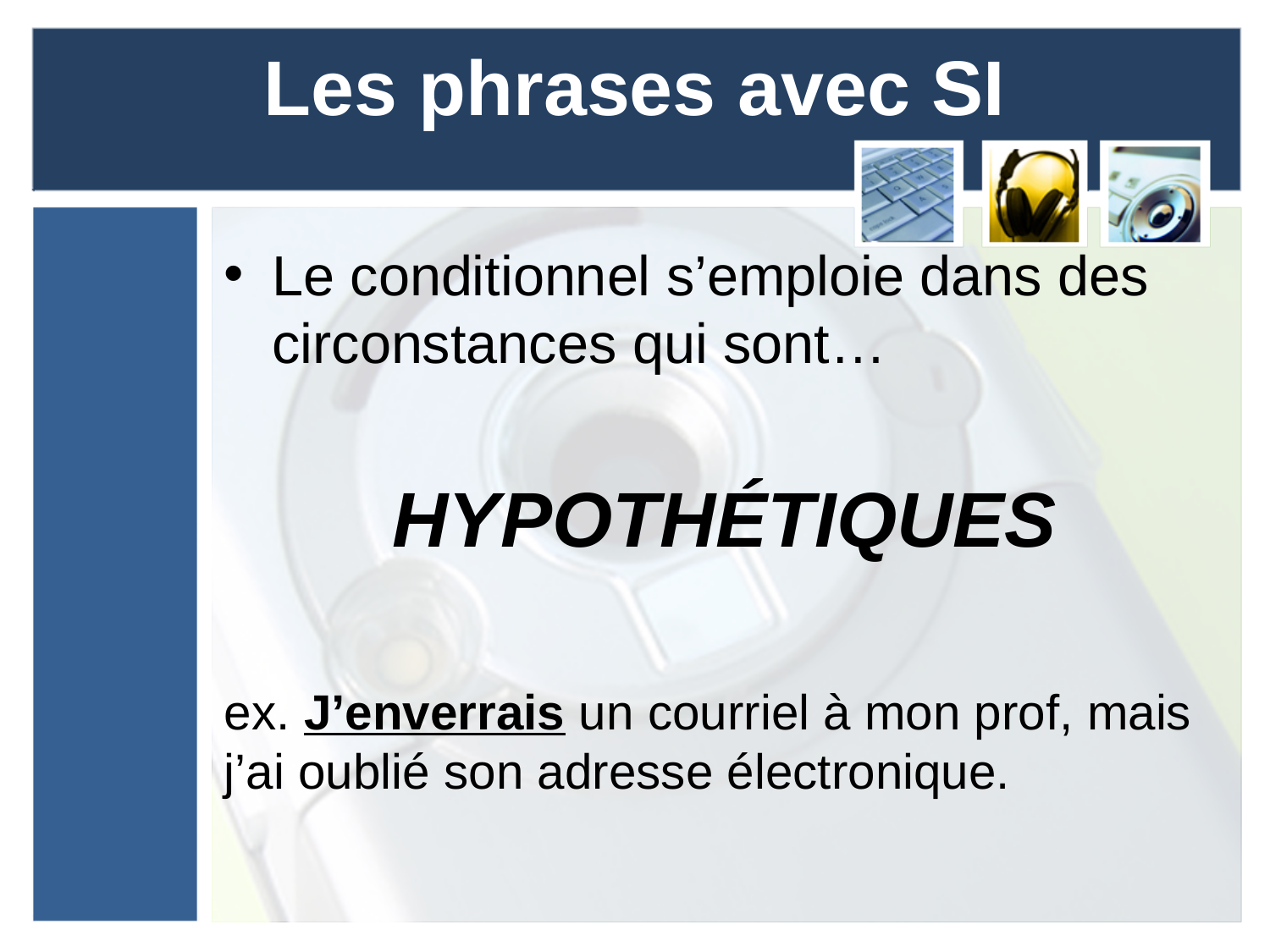

# Les phrases avec SI
Le conditionnel s’emploie dans des circonstances qui sont…

HYPOTHÉTIQUES

ex. J’enverrais un courriel à mon prof, mais j’ai oublié son adresse électronique.